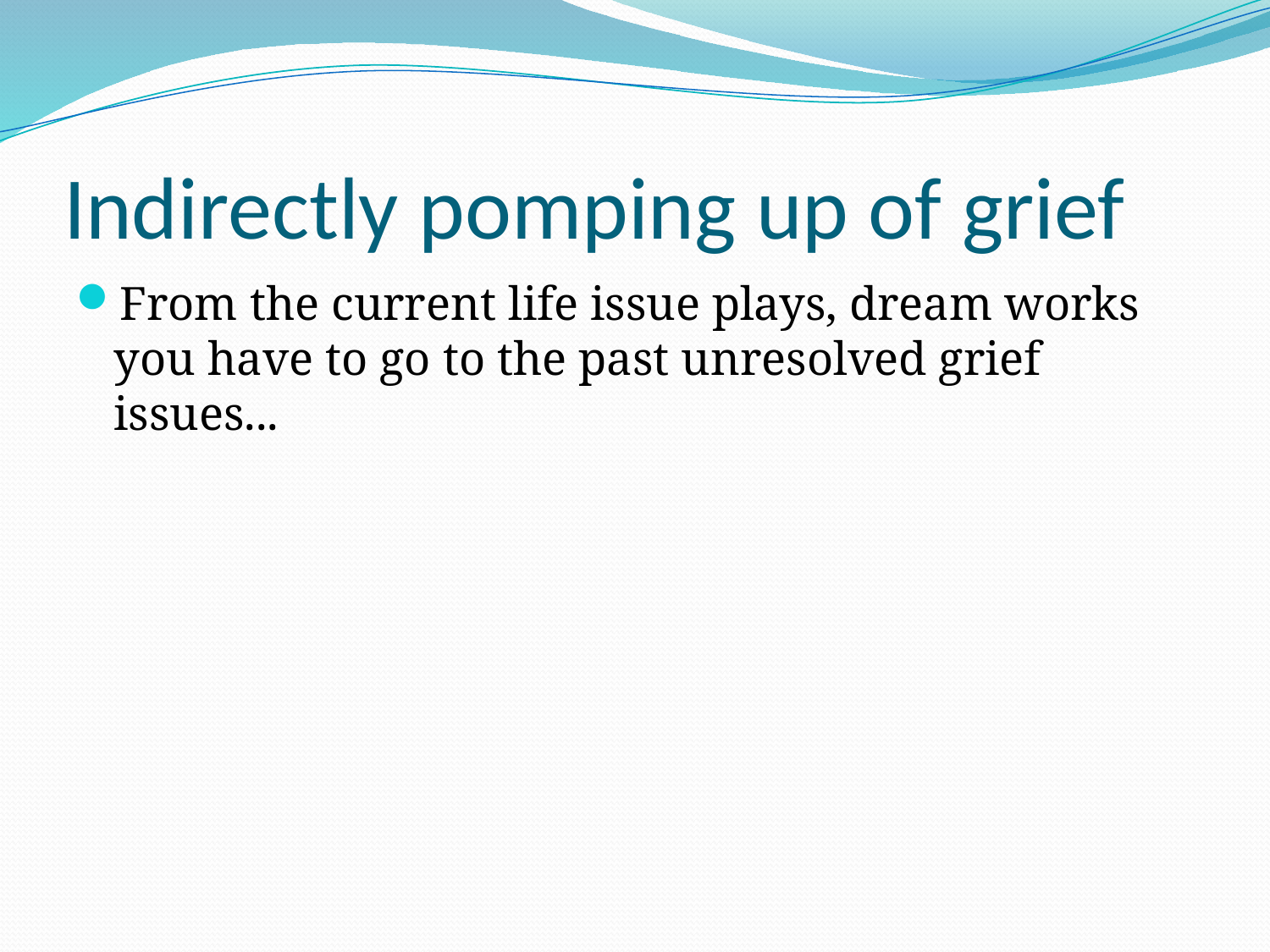

# Indirectly pomping up of grief
From the current life issue plays, dream works you have to go to the past unresolved grief issues...